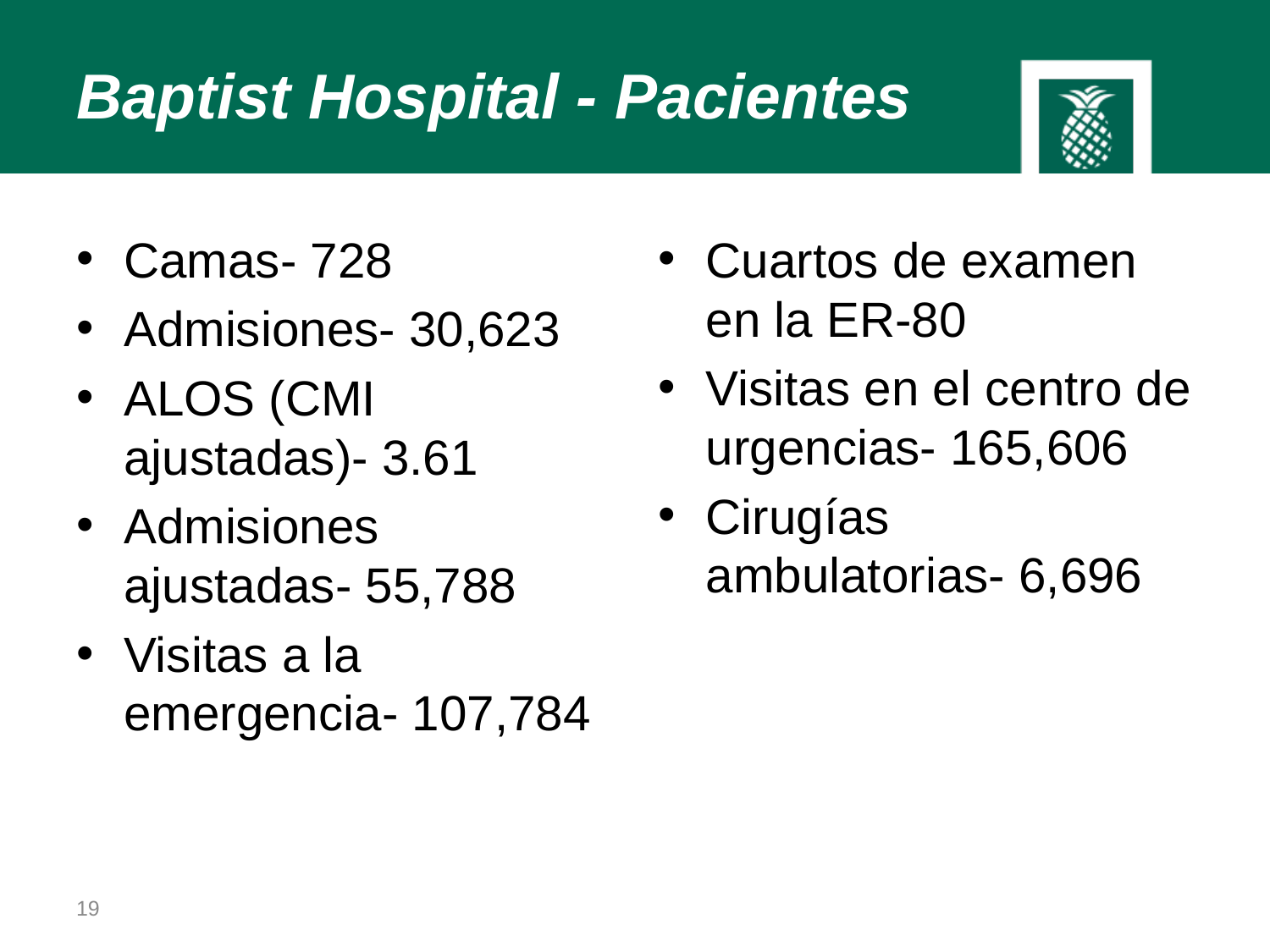

# Baptist Hospital - Pacientes
Camas- 728
Admisiones- 30,623
ALOS (CMI ajustadas)- 3.61
Admisiones ajustadas- 55,788
Visitas a la emergencia- 107,784
Cuartos de examen en la ER-80
Visitas en el centro de urgencias- 165,606
Cirugías ambulatorias- 6,696

19